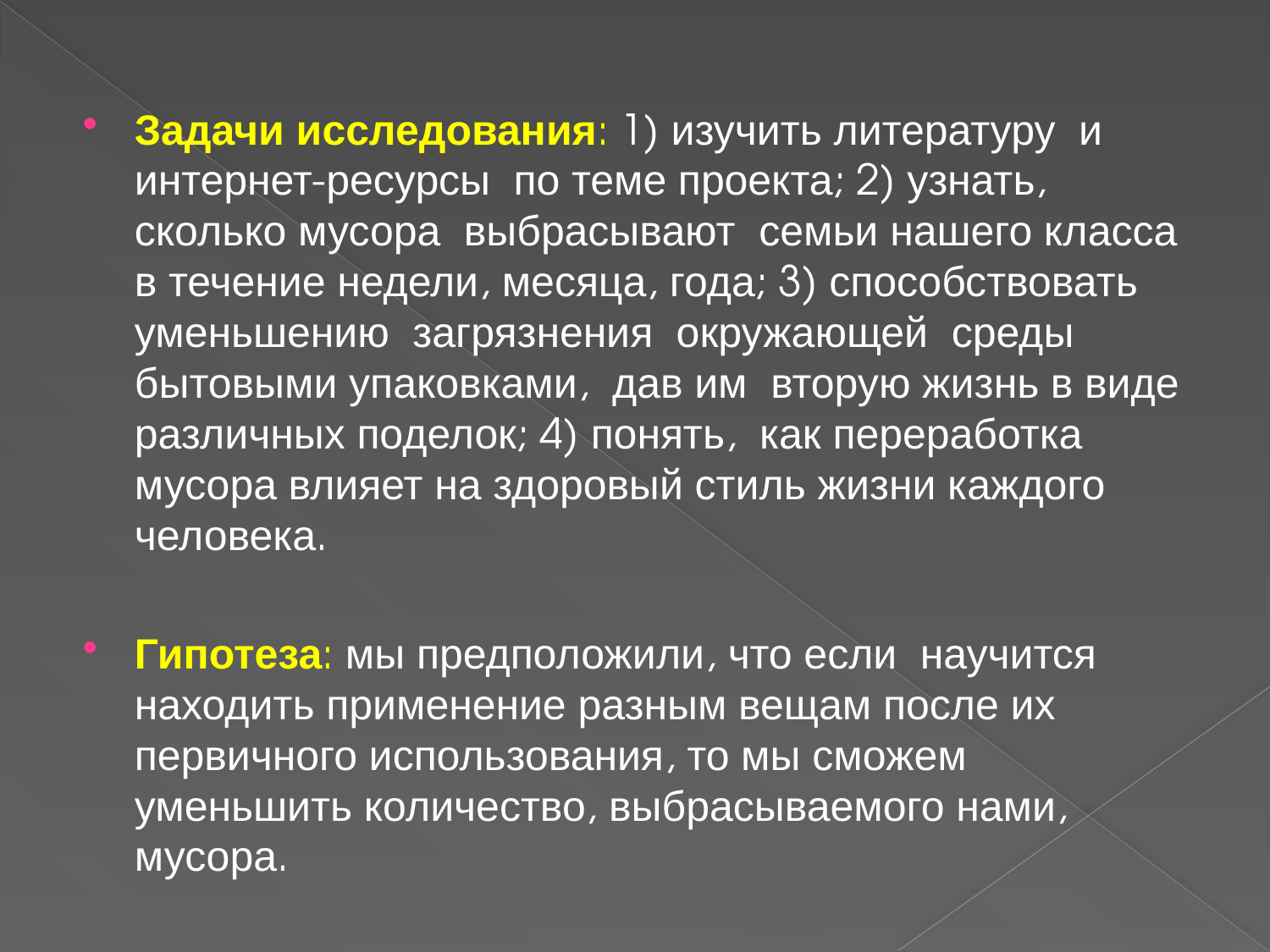

Задачи исследования: 1) изучить литературу  и  интернет-ресурсы  по теме проекта; 2) узнать, сколько мусора  выбрасывают  семьи нашего класса в течение недели, месяца, года; 3) способствовать    уменьшению  загрязнения  окружающей  среды   бытовыми упаковками,  дав им  вторую жизнь в виде  различных поделок; 4) понять,  как переработка мусора влияет на здоровый стиль жизни каждого человека.

Гипотеза: мы предположили, что если  научится находить применение разным вещам после их первичного использования, то мы сможем уменьшить количество, выбрасываемого нами, мусора.